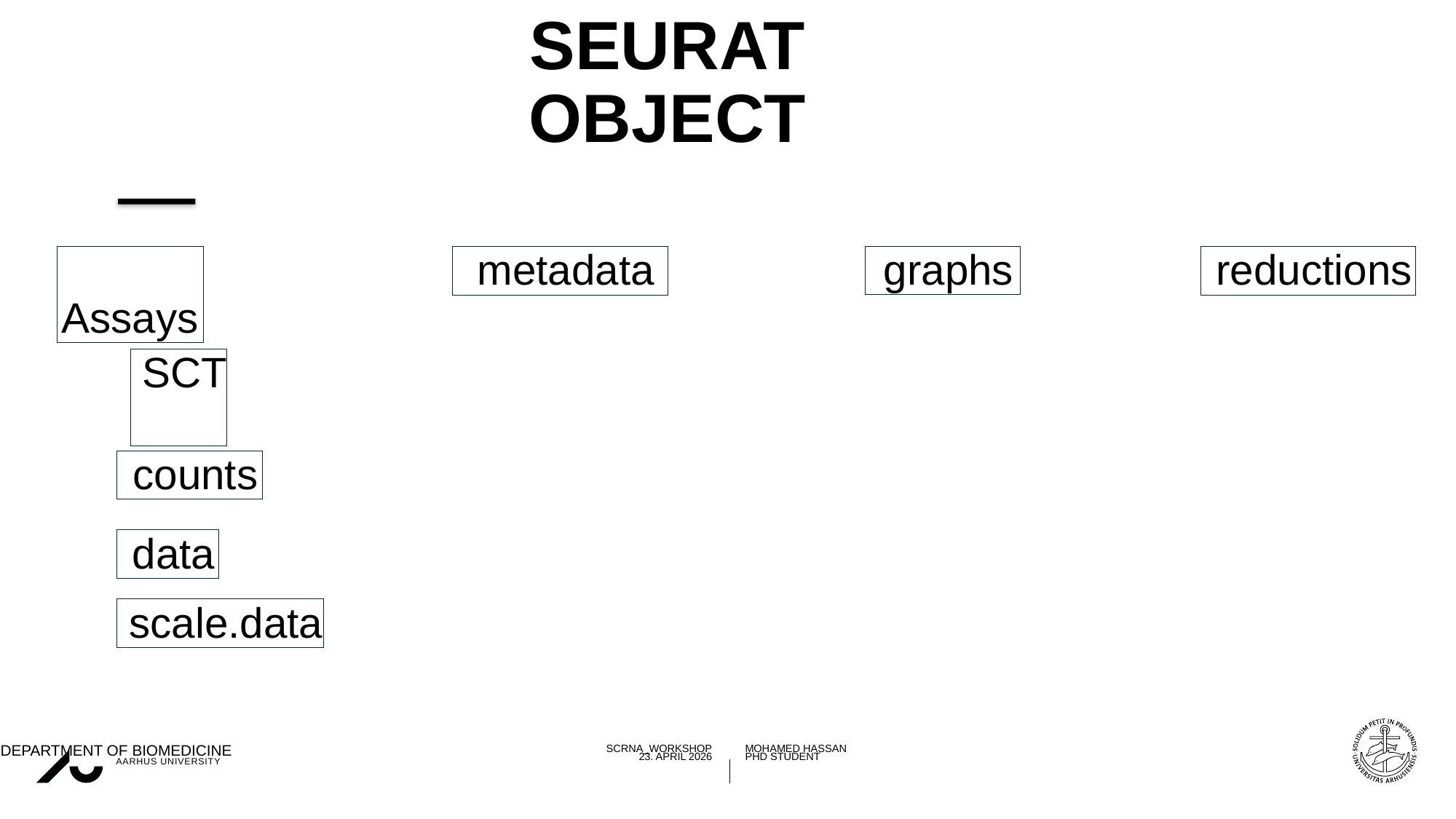

# Seurat object
 graphs
 Assays
 metadata
 reductions
 SCT
 counts
 data
 scale.data
22/04/2026